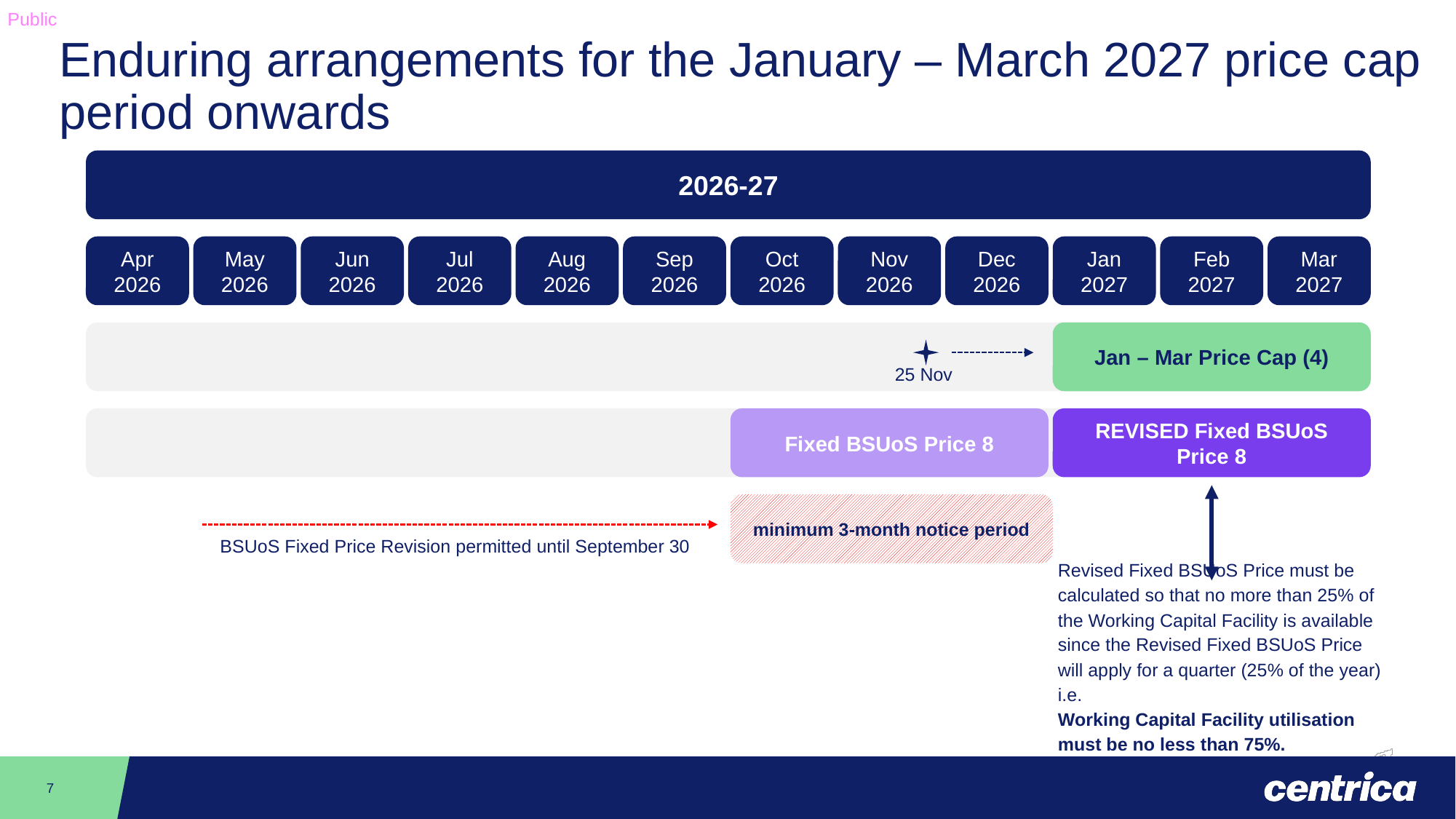

Enduring arrangements for the January – March 2027 price cap period onwards
2026-27
Apr
2026
May
2026
Jun
2026
Jul
2026
Aug
2026
Sep
2026
Oct
2026
Nov
2026
Dec
2026
Jan
2027
Feb
2027
Mar
2027

Jan – Mar Price Cap (4)

25 Nov

REVISED Fixed BSUoS Price 8
Fixed BSUoS Price 8
minimum 3-month notice period
BSUoS Fixed Price Revision permitted until September 30
Revised Fixed BSUoS Price must be calculated so that no more than 25% of the Working Capital Facility is available since the Revised Fixed BSUoS Price will apply for a quarter (25% of the year) i.e.
Working Capital Facility utilisation must be no less than 75%.